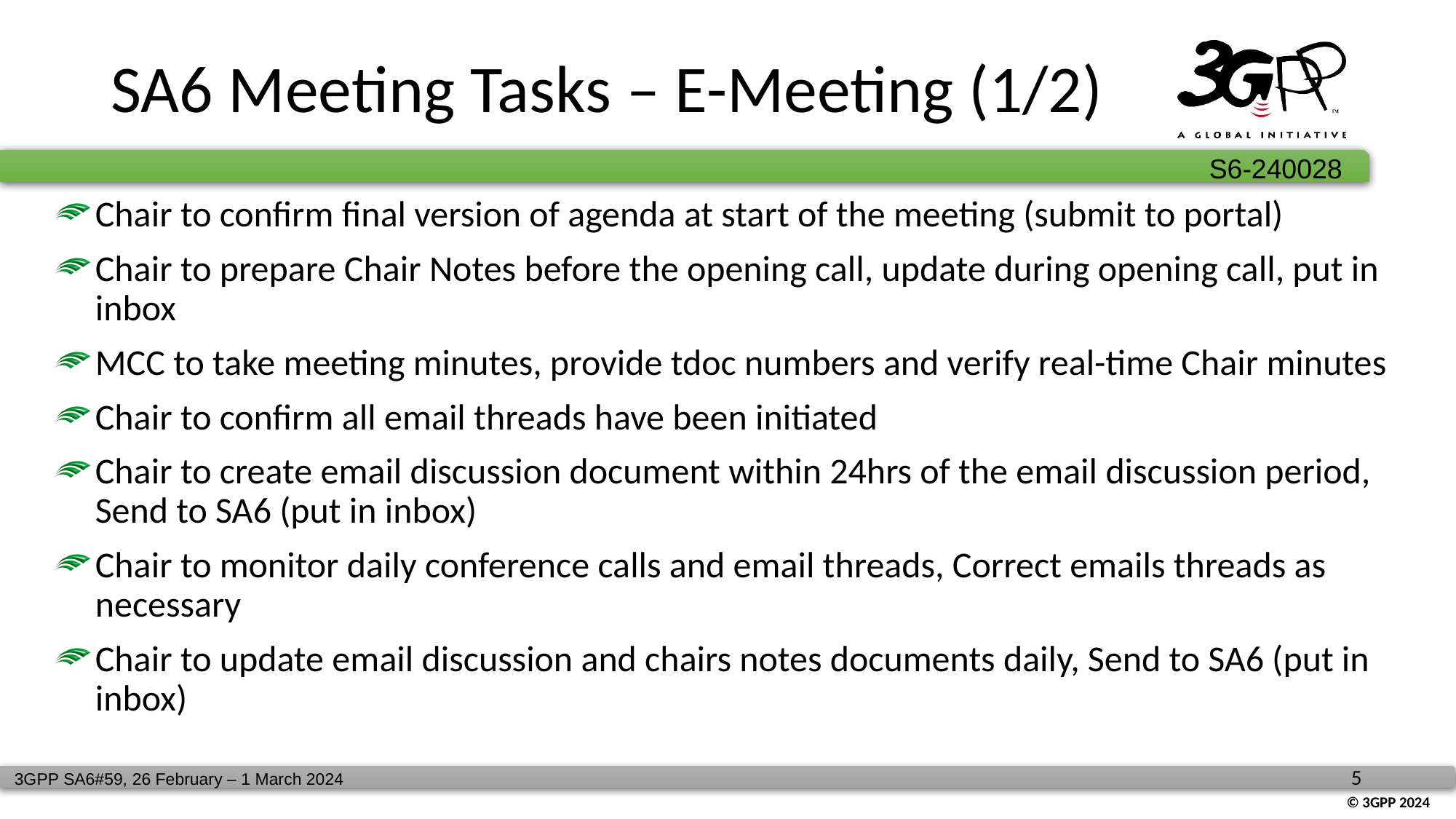

# SA6 Meeting Tasks – E-Meeting (1/2)
Chair to confirm final version of agenda at start of the meeting (submit to portal)
Chair to prepare Chair Notes before the opening call, update during opening call, put in inbox
MCC to take meeting minutes, provide tdoc numbers and verify real-time Chair minutes
Chair to confirm all email threads have been initiated
Chair to create email discussion document within 24hrs of the email discussion period, Send to SA6 (put in inbox)
Chair to monitor daily conference calls and email threads, Correct emails threads as necessary
Chair to update email discussion and chairs notes documents daily, Send to SA6 (put in inbox)